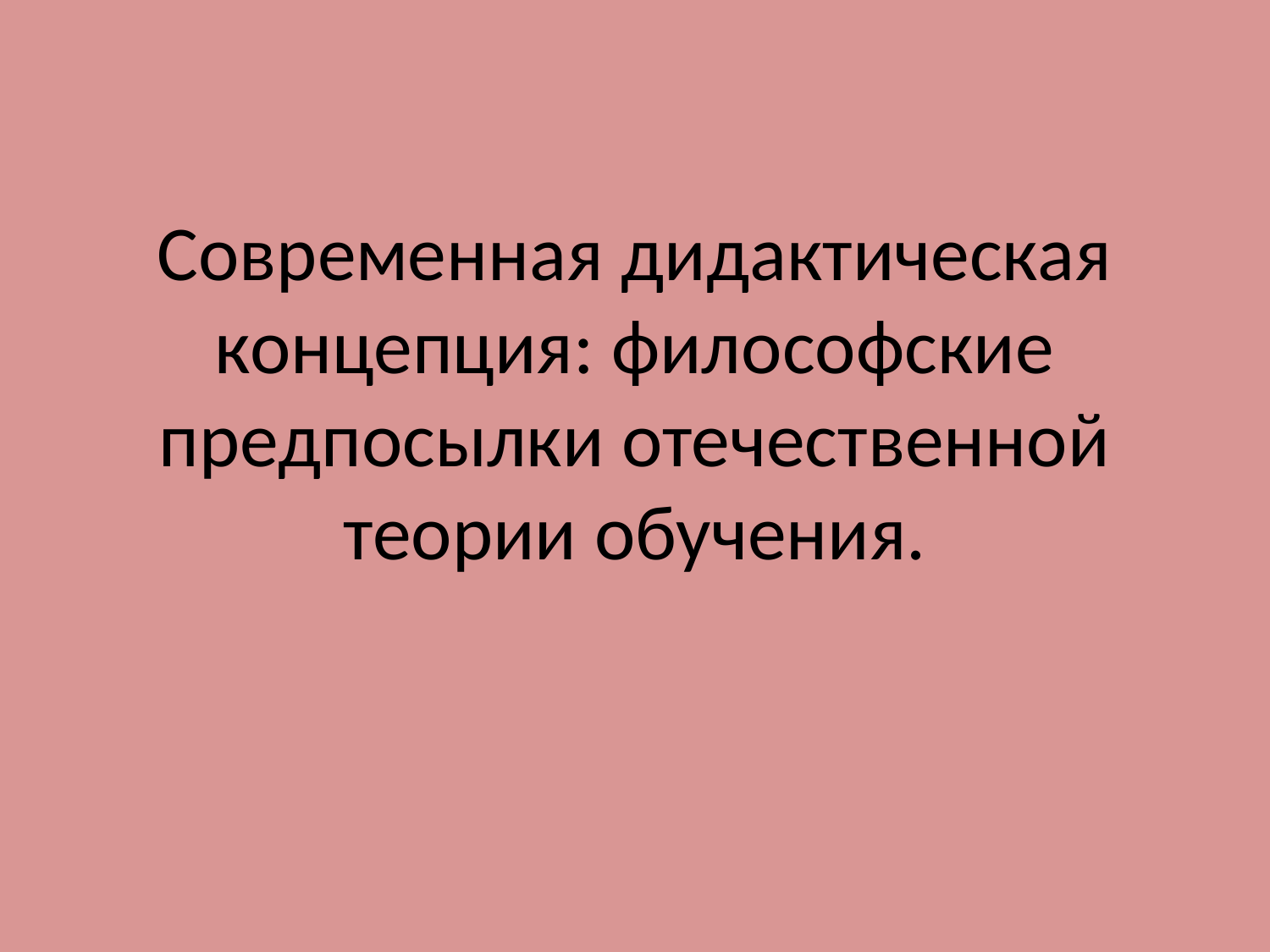

# Современная дидактическая концепция: философские предпосылки отечественной теории обучения.